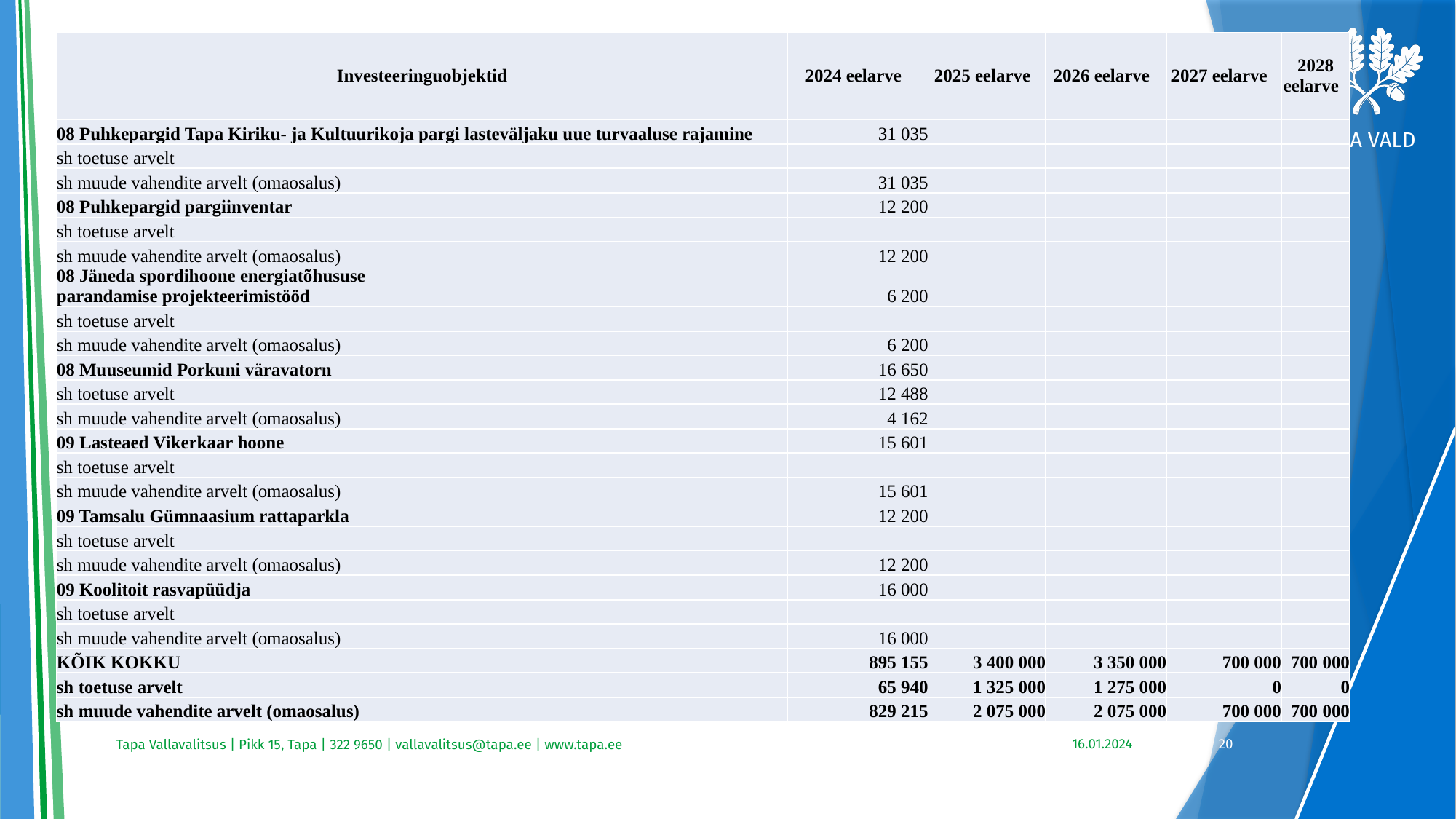

| Investeeringuobjektid | 2024 eelarve | 2025 eelarve | 2026 eelarve | 2027 eelarve | 2028 eelarve |
| --- | --- | --- | --- | --- | --- |
| 08 Puhkepargid Tapa Kiriku- ja Kultuurikoja pargi lasteväljaku uue turvaaluse rajamine | 31 035 |  |  |  |  |
| sh toetuse arvelt |  |  |  |  |  |
| sh muude vahendite arvelt (omaosalus) | 31 035 |  |  |  |  |
| 08 Puhkepargid pargiinventar | 12 200 |  |  |  |  |
| sh toetuse arvelt |  |  |  |  |  |
| sh muude vahendite arvelt (omaosalus) | 12 200 |  |  |  |  |
| 08 Jäneda spordihoone energiatõhususe parandamise projekteerimistööd | 6 200 |  |  |  |  |
| sh toetuse arvelt |  |  |  |  |  |
| sh muude vahendite arvelt (omaosalus) | 6 200 |  |  |  |  |
| 08 Muuseumid Porkuni väravatorn | 16 650 |  |  |  |  |
| sh toetuse arvelt | 12 488 |  |  |  |  |
| sh muude vahendite arvelt (omaosalus) | 4 162 |  |  |  |  |
| 09 Lasteaed Vikerkaar hoone | 15 601 |  |  |  |  |
| sh toetuse arvelt |  |  |  |  |  |
| sh muude vahendite arvelt (omaosalus) | 15 601 |  |  |  |  |
| 09 Tamsalu Gümnaasium rattaparkla | 12 200 |  |  |  |  |
| sh toetuse arvelt |  |  |  |  |  |
| sh muude vahendite arvelt (omaosalus) | 12 200 |  |  |  |  |
| 09 Koolitoit rasvapüüdja | 16 000 |  |  |  |  |
| sh toetuse arvelt |  |  |  |  |  |
| sh muude vahendite arvelt (omaosalus) | 16 000 |  |  |  |  |
| KÕIK KOKKU | 895 155 | 3 400 000 | 3 350 000 | 700 000 | 700 000 |
| sh toetuse arvelt | 65 940 | 1 325 000 | 1 275 000 | 0 | 0 |
| sh muude vahendite arvelt (omaosalus) | 829 215 | 2 075 000 | 2 075 000 | 700 000 | 700 000 |
16.01.2024
20
Tapa Vallavalitsus | Pikk 15, Tapa | 322 9650 | vallavalitsus@tapa.ee | www.tapa.ee